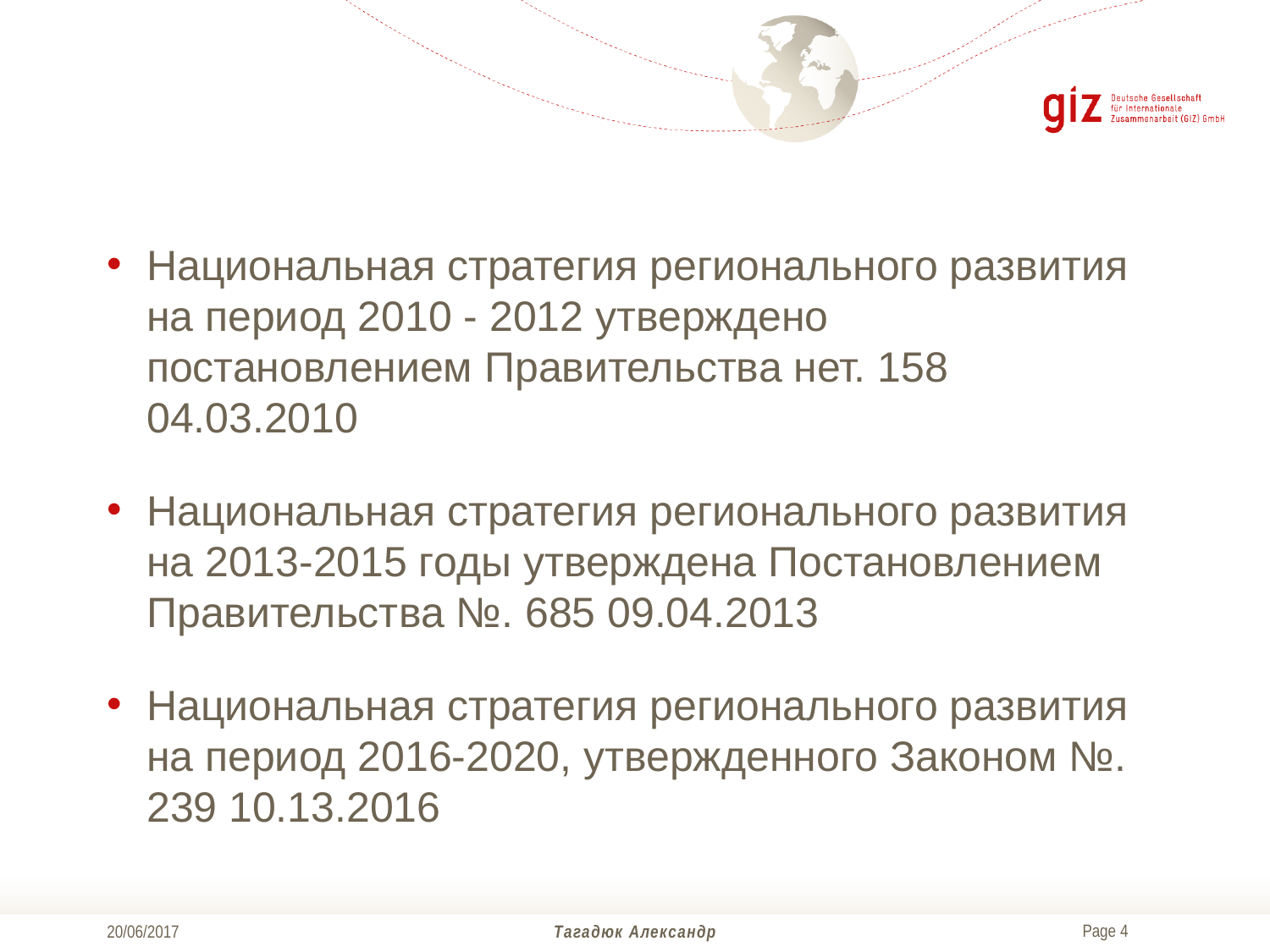

Национальная стратегия регионального развития на период 2010 - 2012 утверждено постановлением Правительства нет. 158 04.03.2010
Национальная стратегия регионального развития на 2013-2015 годы утверждена Постановлением Правительства №. 685 09.04.2013
Национальная стратегия регионального развития на период 2016-2020, утвержденного Законом №. 239 10.13.2016
20/06/2017
Тагадюк Александр